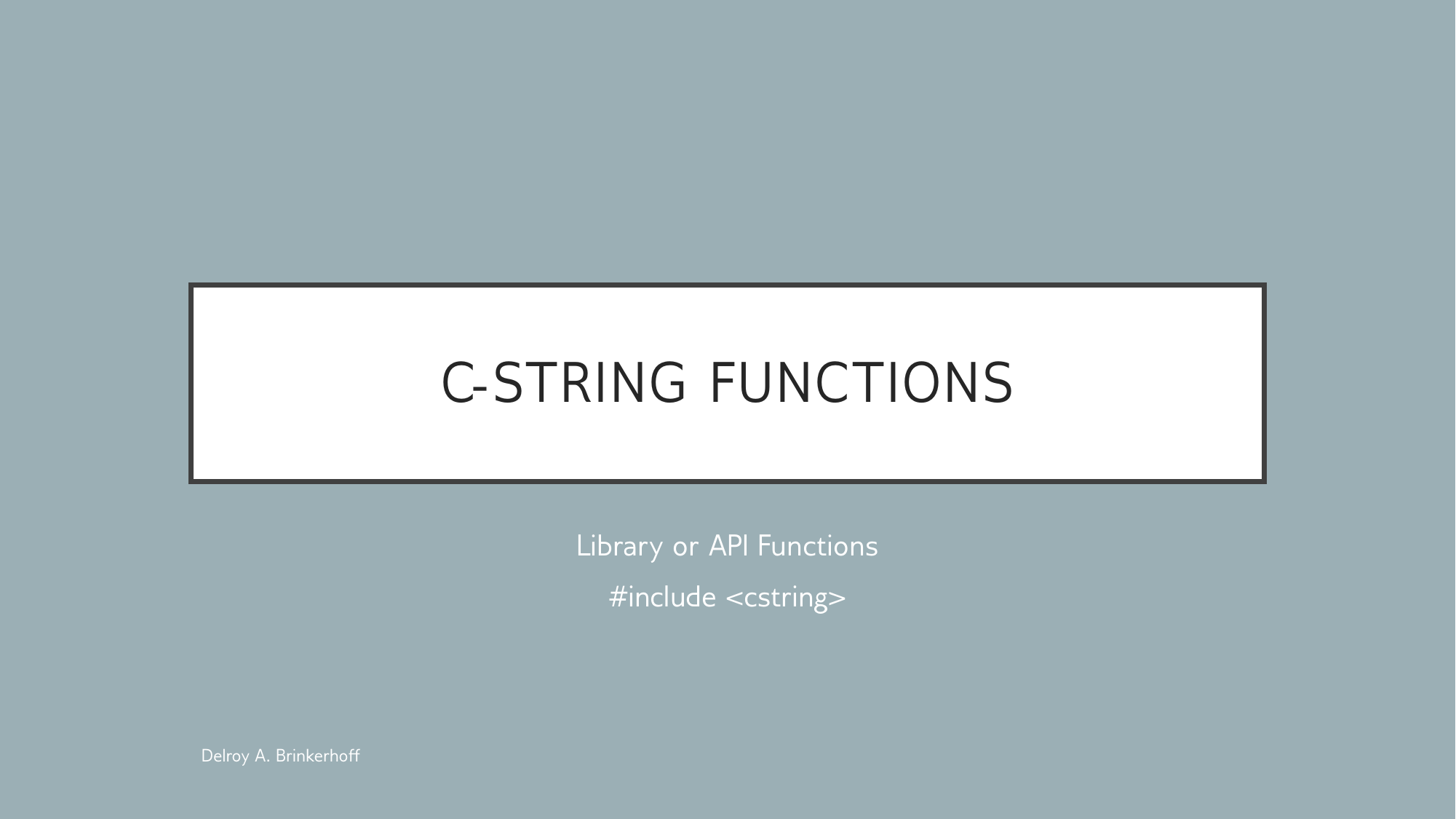

# C-String Functions
Library or API Functions
#include <cstring>
Delroy A. Brinkerhoff